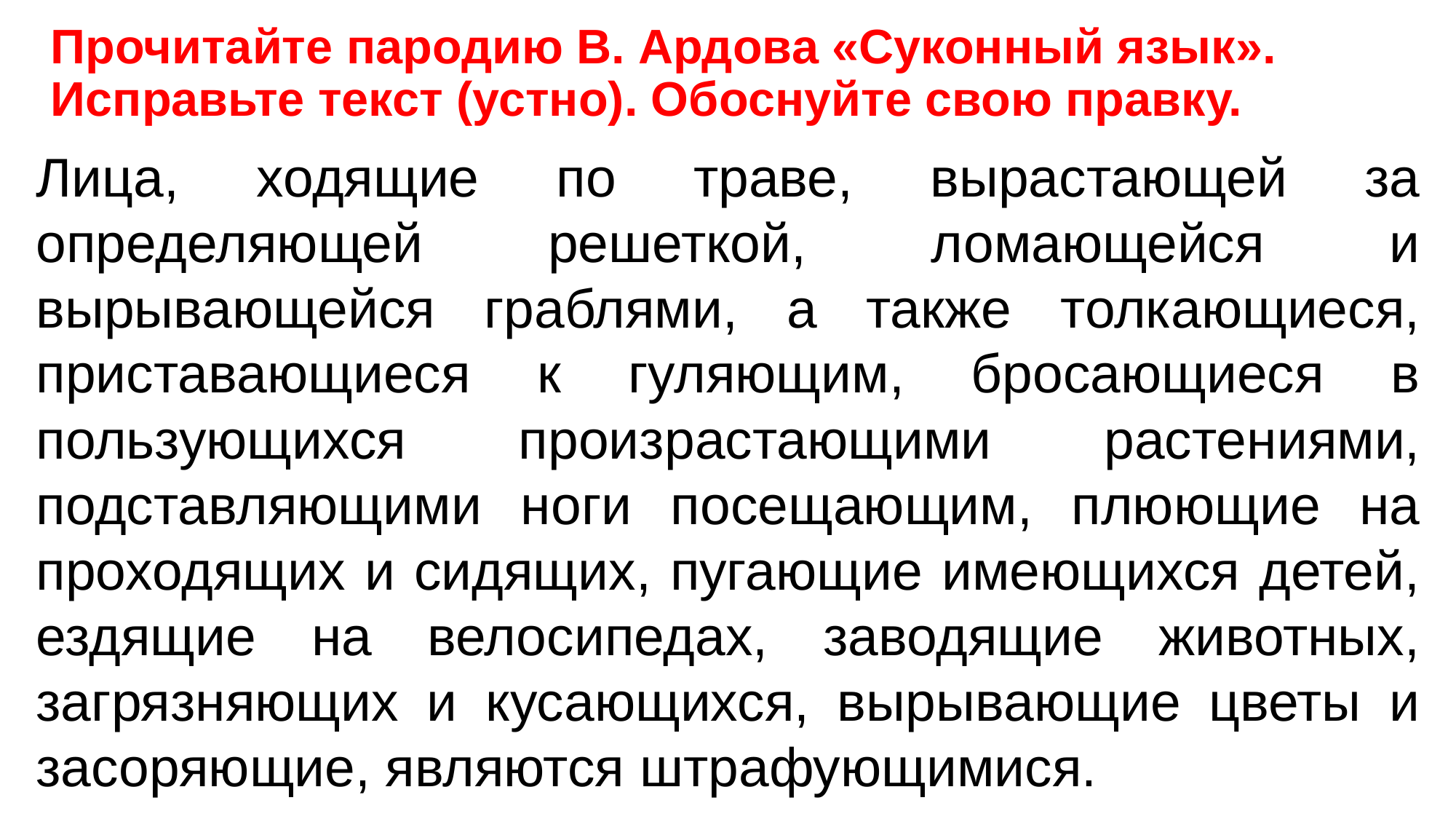

# Прочитайте пародию В. Ардова «Суконный язык». Исправьте текст (устно). Обоснуйте свою правку.
Лица, ходящие по траве, вырастающей за определяющей решеткой, ломающейся и вырывающейся граблями, а также толкающиеся, приставающиеся к гуляющим, бросающиеся в пользующихся произрастающими растениями, подставляющими ноги посещающим, плюющие на проходящих и сидящих, пугающие имеющихся детей, ездящие на велосипедах, заводящие животных, загрязняющих и кусающихся, вырывающие цветы и засоряющие, являются штрафующимися.